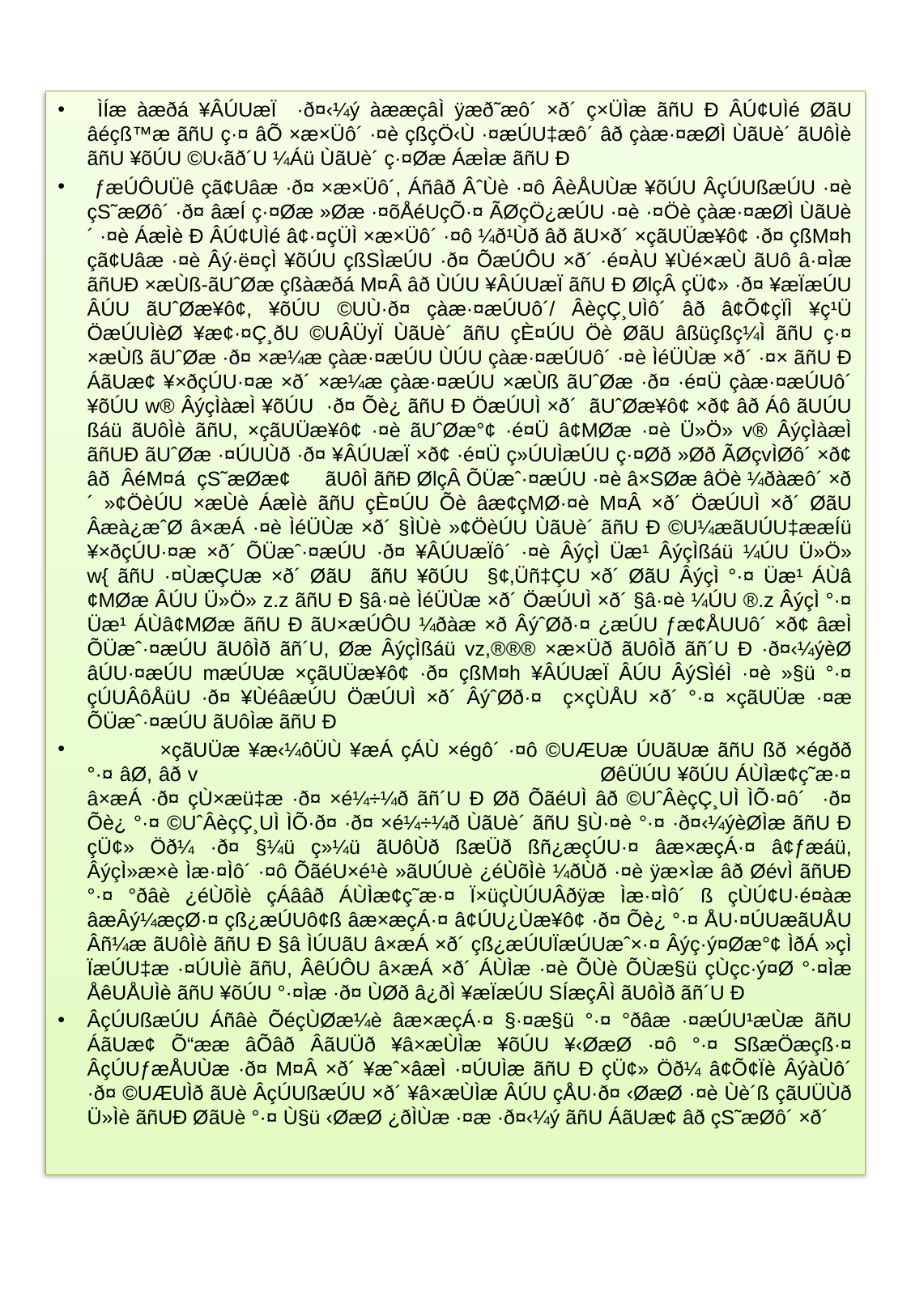

ÌÍæ àæðá ¥ÂÚUæÏ  ·ð¤‹¼ý àææçâÌ ÿæð˜æô´ ×ð´ ç×ÜÌæ ãñU Ð ÂÚ¢UÌé ØãU âéçß™æ ãñU ç·¤ âÕ ×æ×Üô´ ·¤è çßçÖ‹Ù ·¤æÚU‡æô´ âð çàæ·¤æØÌ ÙãUè´ ãUôÌè ãñU ¥õÚU ©U‹ãð´U ¼Áü ÙãUè´ ç·¤Øæ ÁæÌæ ãñU Ð
 ƒæÚÔUÜê çã¢Uâæ ·ð¤ ×æ×Üô´, Áñâð ÂˆÙè ·¤ô ÂèÅUÙæ ¥õÚU ÂçÚUßæÚU ·¤è çS˜æØô´ ·ð¤ âæÍ ç·¤Øæ »Øæ ·¤õÅéUçÕ·¤ ÃØçÖ¿æÚU ·¤è ·¤Öè çàæ·¤æØÌ ÙãUè´ ·¤è ÁæÌè Ð ÂÚ¢UÌé â¢·¤çÜÌ ×æ×Üô´ ·¤ô ¼ð¹Ùð âð ãU×ð´ ×çãUÜæ¥ô¢ ·ð¤ çßM¤h çã¢Uâæ ·¤è Âý·ë¤çÌ ¥õÚU çßSÌæÚU ·ð¤ ÕæÚÔU ×ð´ ·é¤ÀU ¥Ùé×æÙ ãUô â·¤Ìæ ãñUÐ ×æÙß-ãUˆØæ çßàæðá M¤Â âð ÙÚU ¥ÂÚUæÏ ãñU Ð ØlçÂ çÜ¢» ·ð¤ ¥æÏæÚU ÂÚU ãUˆØæ¥ô¢, ¥õÚU ©UÙ·ð¤ çàæ·¤æÚUô´/ ÂèçÇ¸UÌô´ âð â¢Õ¢çÏÌ ¥ç¹Ü ÖæÚUÌèØ ¥æ¢·¤Ç¸ðU ©UÂÜyÏ ÙãUè´ ãñU çÈ¤ÚU Öè ØãU âßüçßç¼Ì ãñU ç·¤ ×æÙß ãUˆØæ ·ð¤ ×æ¼æ çàæ·¤æÚU ÙÚU çàæ·¤æÚUô´ ·¤è ÌéÜÙæ ×ð´ ·¤× ãñU Ð ÁãUæ¢ ¥×ðçÚU·¤æ ×ð´ ×æ¼æ çàæ·¤æÚU ×æÙß ãUˆØæ ·ð¤ ·é¤Ü çàæ·¤æÚUô´ ¥õÚU w® ÂýçÌàæÌ ¥õÚU  ·ð¤ Õè¿ ãñU Ð ÖæÚUÌ ×ð´  ãUˆØæ¥ô¢ ×ð¢ âð Áô ãUÚU ßáü ãUôÌè ãñU, ×çãUÜæ¥ô¢ ·¤è ãUˆØæ°¢ ·é¤Ü â¢MØæ ·¤è Ü»Ö» v® ÂýçÌàæÌ ãñUÐ ãUˆØæ ·¤ÚUÙð ·ð¤ ¥ÂÚUæÏ ×ð¢ ·é¤Ü ç»ÚUÌæÚU ç·¤Øð »Øð ÃØçvÌØô´ ×ð¢ âð  ÂéM¤á  çS˜æØæ¢      ãUôÌ ãñÐ ØlçÂ ÕÜæˆ·¤æÚU ·¤è â×SØæ âÖè ¼ðàæô´ ×ð´ »¢ÖèÚU ×æÙè ÁæÌè ãñU çÈ¤ÚU Õè âæ¢çMØ·¤è M¤Â ×ð´ ÖæÚUÌ ×ð´ ØãU Âæà¿æˆØ â×æÁ ·¤è ÌéÜÙæ ×ð´ §ÌÙè »¢ÖèÚU ÙãUè´ ãñU Ð ©U¼æãUÚU‡ææÍü ¥×ðçÚU·¤æ ×ð´ ÕÜæˆ·¤æÚU ·ð¤ ¥ÂÚUæÏô´ ·¤è ÂýçÌ Üæ¹ ÂýçÌßáü ¼ÚU Ü»Ö» w{ ãñU ·¤ÙæÇUæ ×ð´ ØãU  ãñU ¥õÚU  §¢‚Üñ‡ÇU ×ð´ ØãU ÂýçÌ °·¤ Üæ¹ ÁÙâ¢MØæ ÂÚU Ü»Ö» z.z ãñU Ð §â·¤è ÌéÜÙæ ×ð´ ÖæÚUÌ ×ð´ §â·¤è ¼ÚU ®.z ÂýçÌ °·¤ Üæ¹ ÁÙâ¢MØæ ãñU Ð ãU×æÚÔU ¼ðàæ ×ð ÂýˆØð·¤ ¿æÚU ƒæ¢ÅUUô´ ×ð¢ âæÌ ÕÜæˆ·¤æÚU ãUôÌð ãñ´U, Øæ ÂýçÌßáü vz,®®® ×æ×Üð ãUôÌð ãñ´U Ð ·ð¤‹¼ýèØ âÚU·¤æÚU mæÚUæ ×çãUÜæ¥ô¢ ·ð¤ çßM¤h ¥ÂÚUæÏ ÂÚU ÂýSÌéÌ ·¤è »§ü °·¤ çÚUÂôÅüU ·ð¤ ¥ÙéâæÚU ÖæÚUÌ ×ð´ ÂýˆØð·¤  ç×çÙÅU ×ð´ °·¤ ×çãUÜæ ·¤æ ÕÜæˆ·¤æÚU ãUôÌæ ãñU Ð
	×çãUÜæ ¥æ‹¼ôÜÙ ¥æÁ çÁÙ ×égô´ ·¤ô ©UÆUæ ÚUãUæ ãñU ßð ×égðð °·¤ âØ, âð v                                                               ØêÜÚU ¥õÚU ÁÙÌæ¢ç˜æ·¤ â×æÁ ·ð¤ çÙ×æü‡æ ·ð¤ ×é¼÷¼ð ãñ´U Ð Øð ÕãéUÌ âð ©UˆÂèçÇ¸UÌ ÌÕ·¤ô´  ·ð¤ Õè¿ °·¤ ©UˆÂèçÇ¸UÌ ÌÕ·ð¤ ·ð¤ ×é¼÷¼ð ÙãUè´ ãñU §Ù·¤è °·¤ ·ð¤‹¼ýèØÌæ ãñU Ð çÜ¢» Öð¼ ·ð¤ §¼ü ç»¼ü ãUôÙð ßæÜð ßñ¿æçÚU·¤ âæ×æçÁ·¤ â¢ƒæáü, ÂýçÌ»æ×è Ìæ·¤Ìô´ ·¤ô ÕãéU×é¹è »ãUÚUè ¿éÙõÌè ¼ðÙð ·¤è ÿæ×Ìæ âð ØévÌ ãñUÐ °·¤ °ðâè ¿éÙõÌè çÁââð ÁÙÌæ¢ç˜æ·¤ Ï×üçÙÚUÂðÿæ Ìæ·¤Ìô´ ß çÙÚ¢U·é¤àæ âæÂý¼æçØ·¤ çß¿æÚUô¢ß âæ×æçÁ·¤ â¢ÚU¿Ùæ¥ô¢ ·ð¤ Õè¿ °·¤ ÅU·¤ÚUæãUÅU Âñ¼æ ãUôÌè ãñU Ð §â ÌÚUãU â×æÁ ×ð´ çß¿æÚUÏæÚUæˆ×·¤ Âýç·ý¤Øæ°¢ ÌðÁ »çÌ ÏæÚU‡æ ·¤ÚUÌè ãñU, ÂêÚÔU â×æÁ ×ð´ ÁÙÌæ ·¤è ÕÙè ÕÙæ§ü çÙçc·ý¤Ø °·¤Ìæ ÅêUÅUÌè ãñU ¥õÚU °·¤Ìæ ·ð¤ ÙØð â¿ðÌ ¥æÏæÚU SÍæçÂÌ ãUôÌð ãñ´U Ð
ÂçÚUßæÚU Áñâè ÕéçÙØæ¼è âæ×æçÁ·¤ §·¤æ§ü °·¤ °ðâæ ·¤æÚU¹æÙæ ãñU ÁãUæ¢ Õ“ææ âÕâð ÂãUÜð ¥â×æÙÌæ ¥õÚU ¥‹ØæØ ·¤ô °·¤ SßæÖæçß·¤ ÂçÚUƒæÅUÙæ ·ð¤ M¤Â ×ð´ ¥æˆ×âæÌ ·¤ÚUÌæ ãñU Ð çÜ¢» Öð¼ â¢Õ¢Ïè ÂýàÙô´ ·ð¤ ©UÆUÌð ãUè ÂçÚUßæÚU ×ð´ ¥â×æÙÌæ ÂÚU çÅU·ð¤ ‹ØæØ ·¤è Ùè´ß çãUÜÙð Ü»Ìè ãñUÐ ØãUè °·¤ Ù§ü ‹ØæØ ¿ðÌÙæ ·¤æ ·ð¤‹¼ý ãñU ÁãUæ¢ âð çS˜æØô´ ×ð´